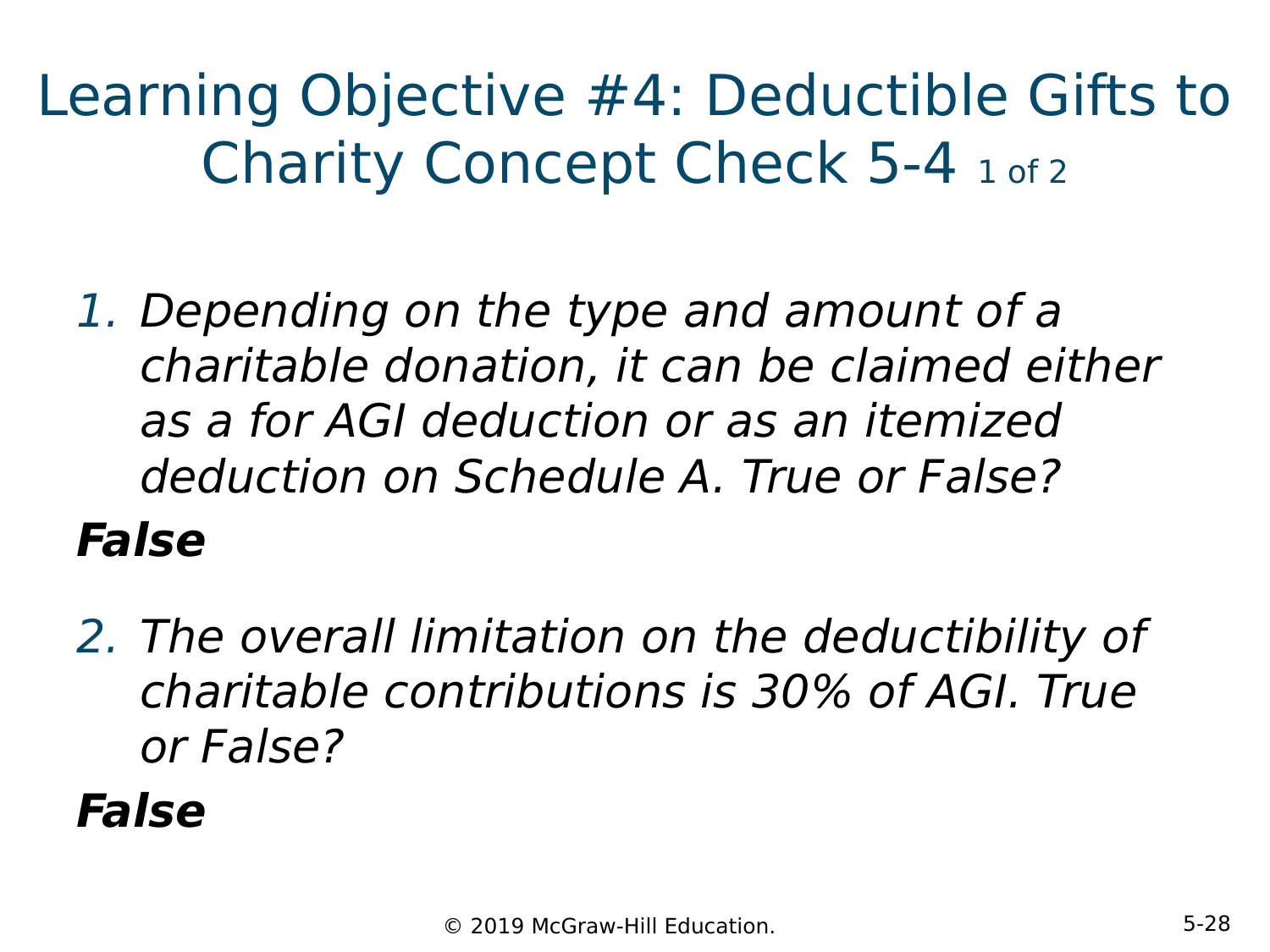

# Learning Objective #4: Deductible Gifts to Charity Concept Check 5-4 1 of 2
Depending on the type and amount of a charitable donation, it can be claimed either as a for AGI deduction or as an itemized deduction on Schedule A. True or False?
False
The overall limitation on the deductibility of charitable contributions is 30% of AGI. True or False?
False